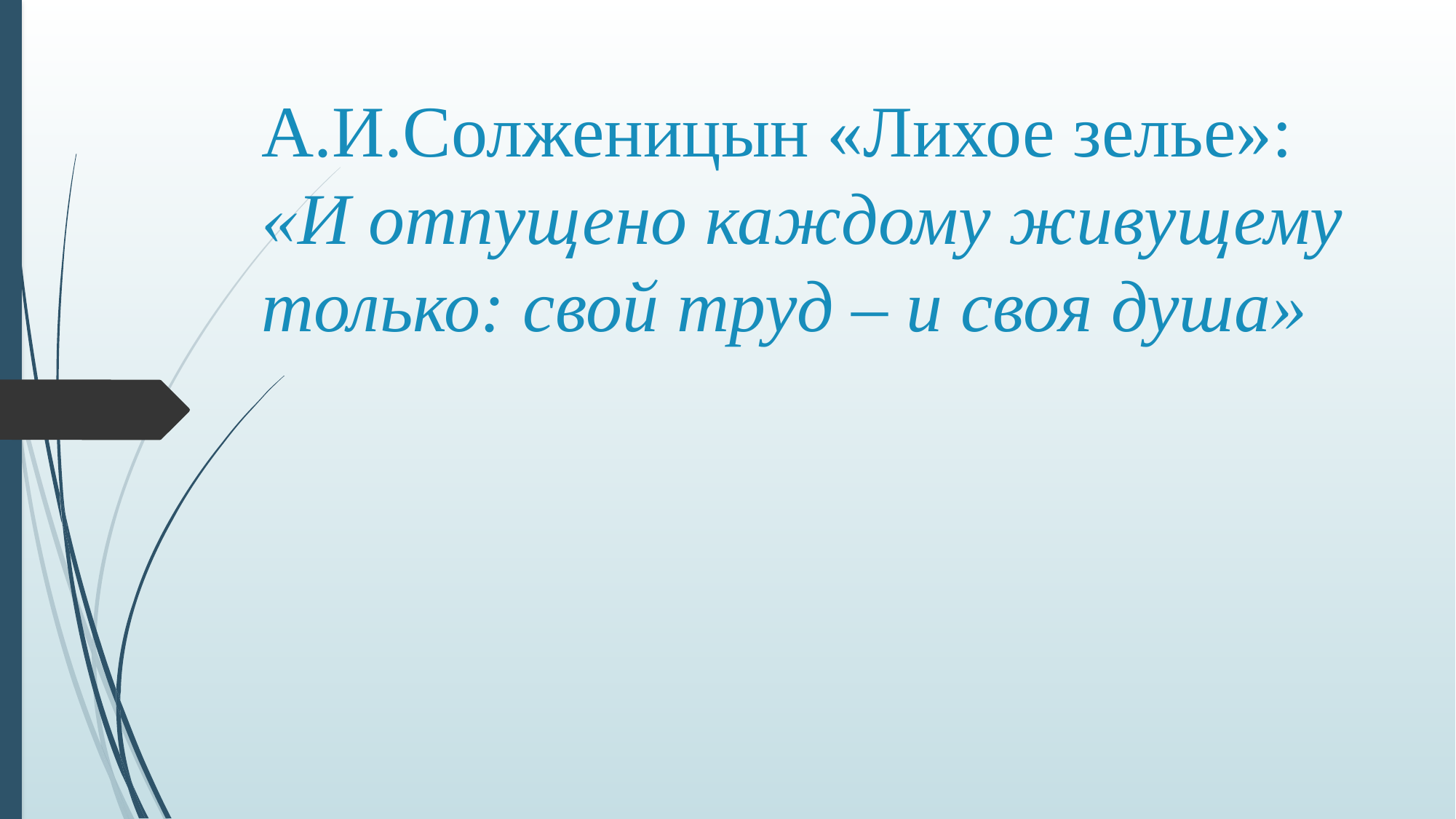

# А.И.Солженицын «Лихое зелье»:   «И отпущено каждому живущему только: свой труд – и своя душа»